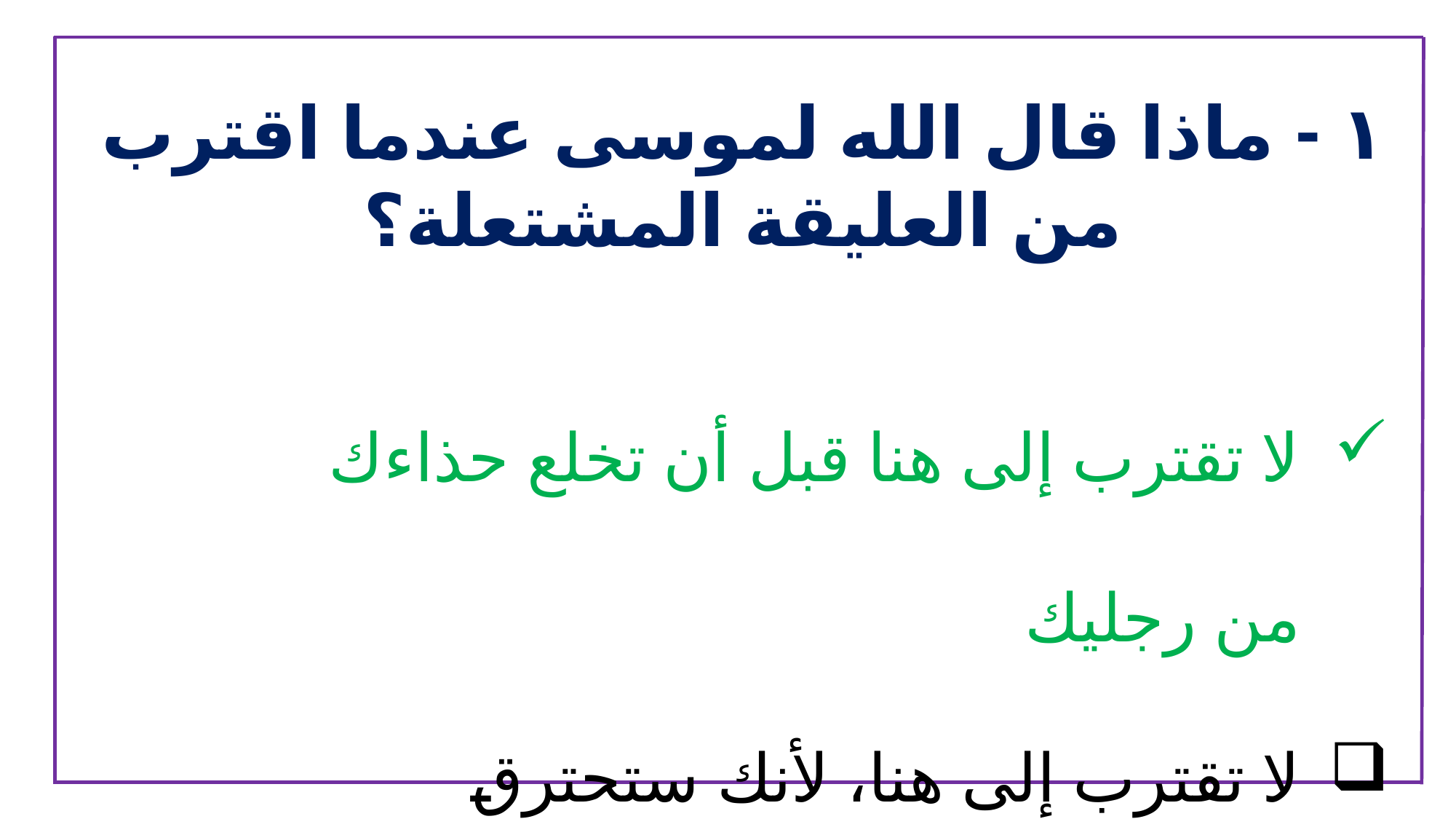

١ - ماذا قال الله لموسى عندما اقترب من العليقة المشتعلة؟
لا تقترب إلى هنا قبل أن تخلع حذاءك من رجليك
لا تقترب إلى هنا، لأنك ستحترق